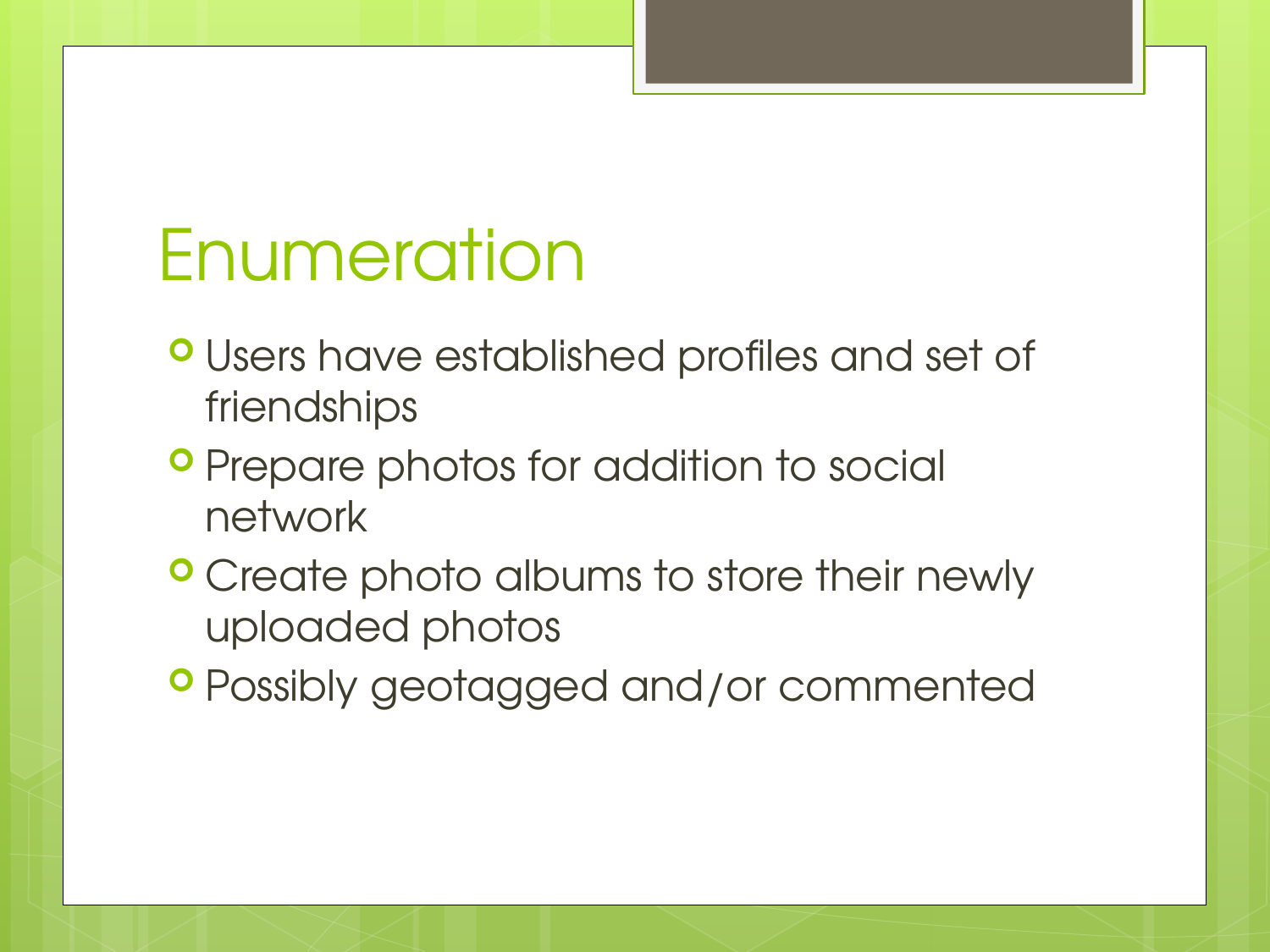

# Enumeration
Users have established profiles and set of friendships
Prepare photos for addition to social network
Create photo albums to store their newly uploaded photos
Possibly geotagged and/or commented